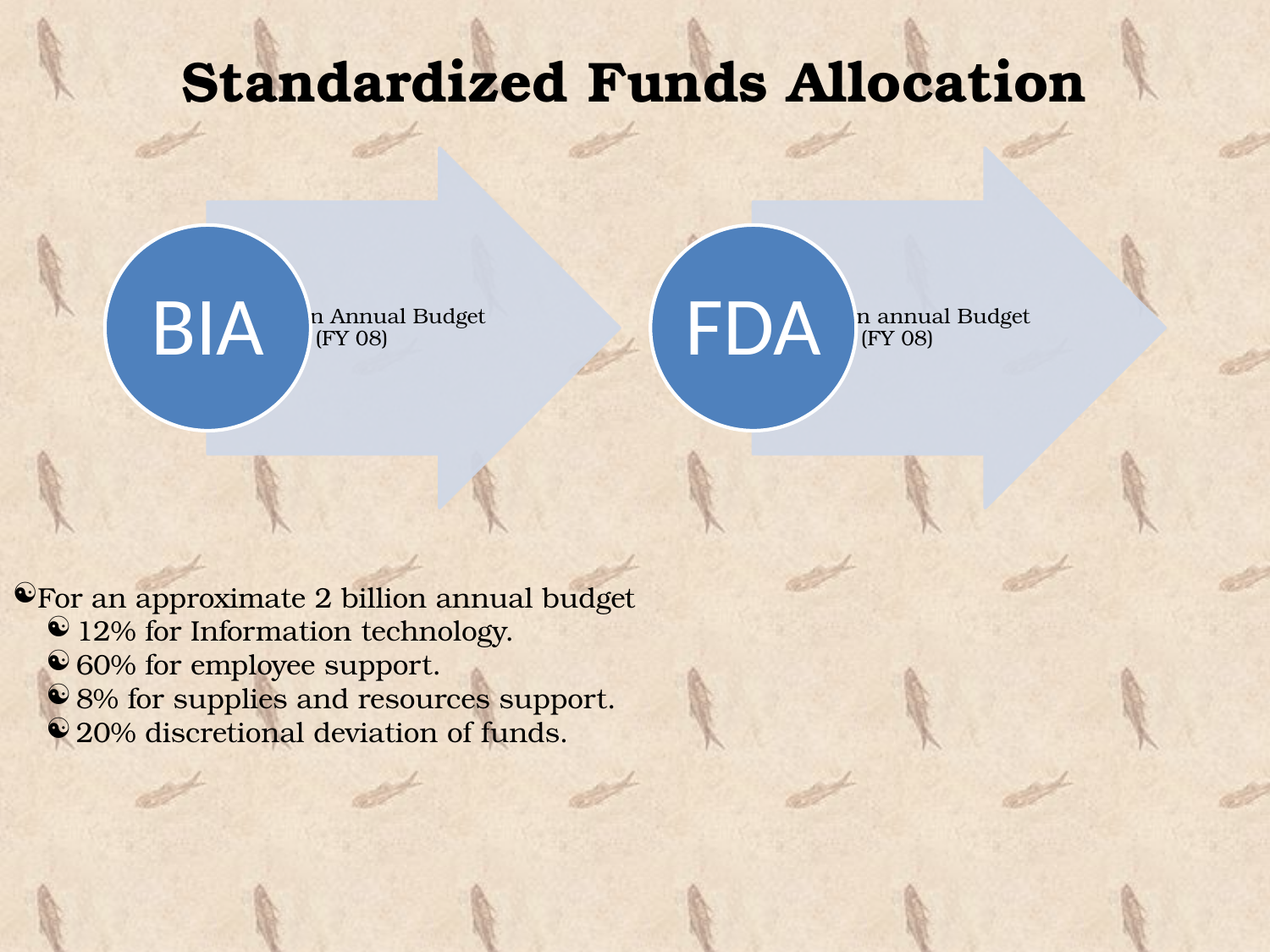

# Standardized Funds Allocation
2.4 Billion Annual Budget (FY 08)
BIA
2.3 Billion annual Budget (FY 08)
FDA

For an approximate 2 billion annual budget
12% for Information technology.
60% for employee support.
8% for supplies and resources support.
20% discretional deviation of funds.